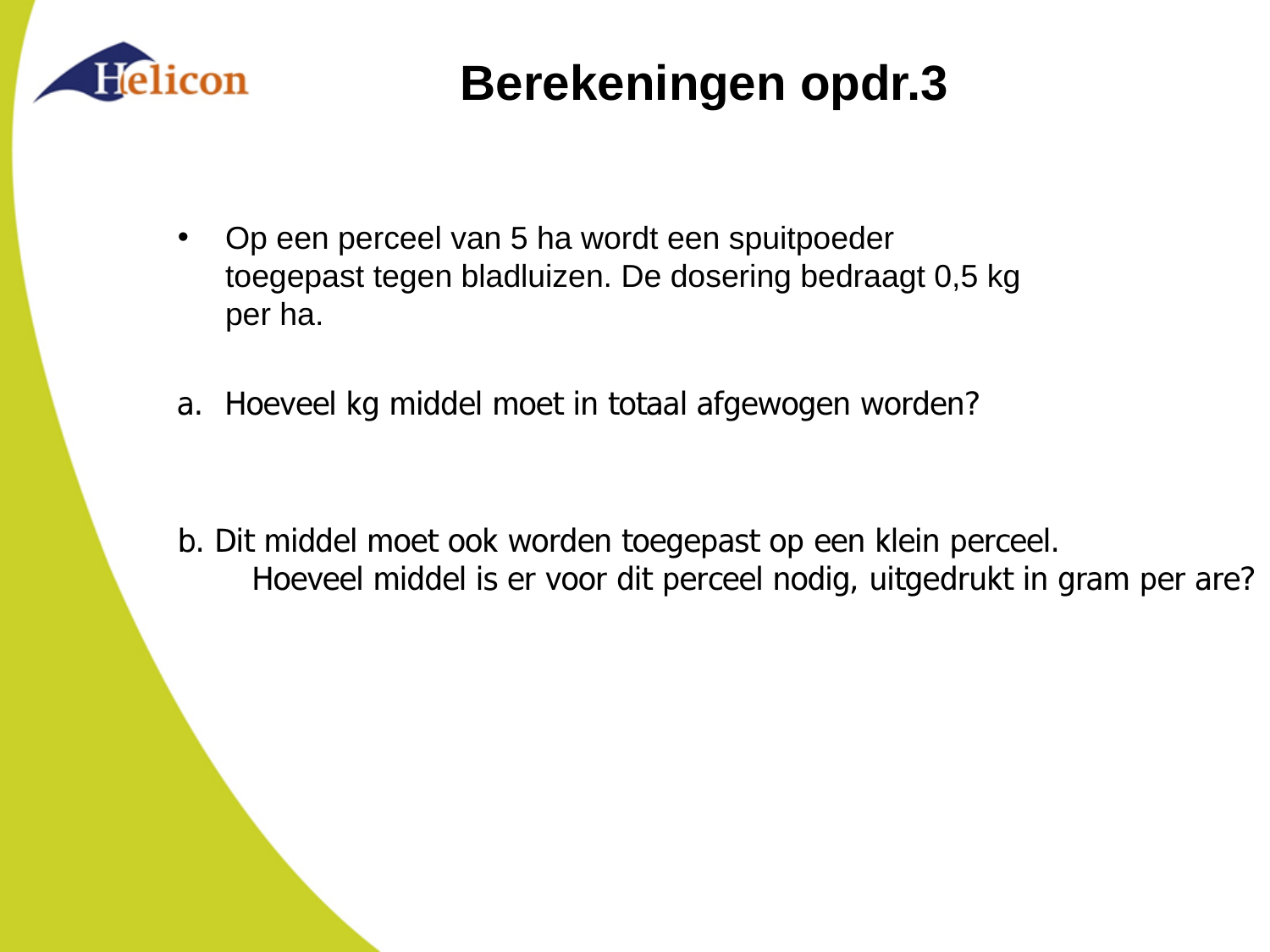

# Berekeningen opdr.3
Op een perceel van 5 ha wordt een spuitpoeder toegepast tegen bladluizen. De dosering bedraagt 0,5 kg per ha.
Hoeveel kg middel moet in totaal afgewogen worden?
b. Dit middel moet ook worden toegepast op een klein perceel.
 		Hoeveel middel is er voor dit perceel nodig, uitge­drukt in gram per are?